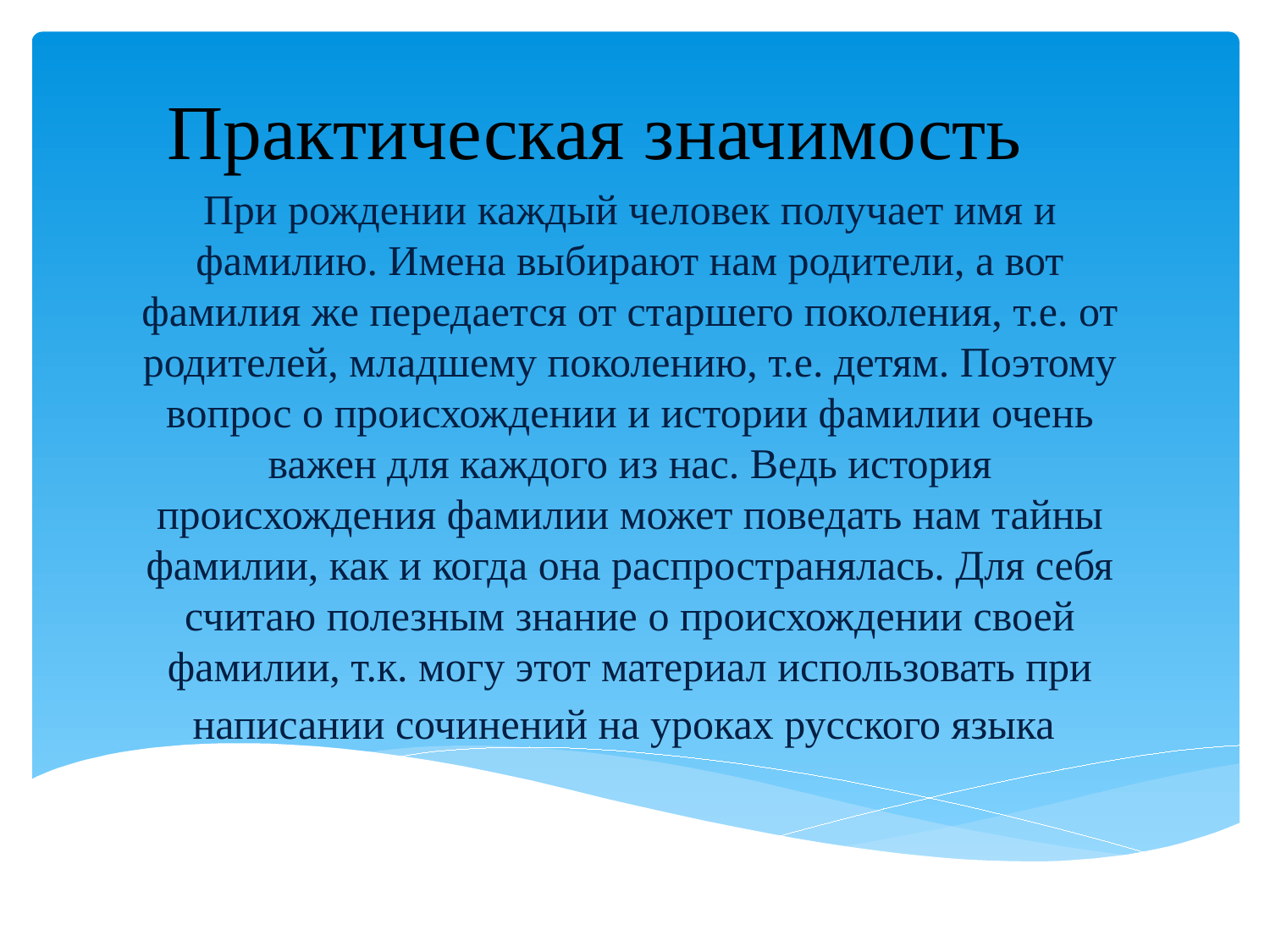

Практическая значимость
При рождении каждый человек получает имя и фамилию. Имена выбирают нам родители, а вот фамилия же передается от старшего поколения, т.е. от родителей, младшему поколению, т.е. детям. Поэтому вопрос о происхождении и истории фамилии очень важен для каждого из нас. Ведь история происхождения фамилии может поведать нам тайны фамилии, как и когда она распространялась. Для себя считаю полезным знание о происхождении своей фамилии, т.к. могу этот материал использовать при написании сочинений на уроках русского языка